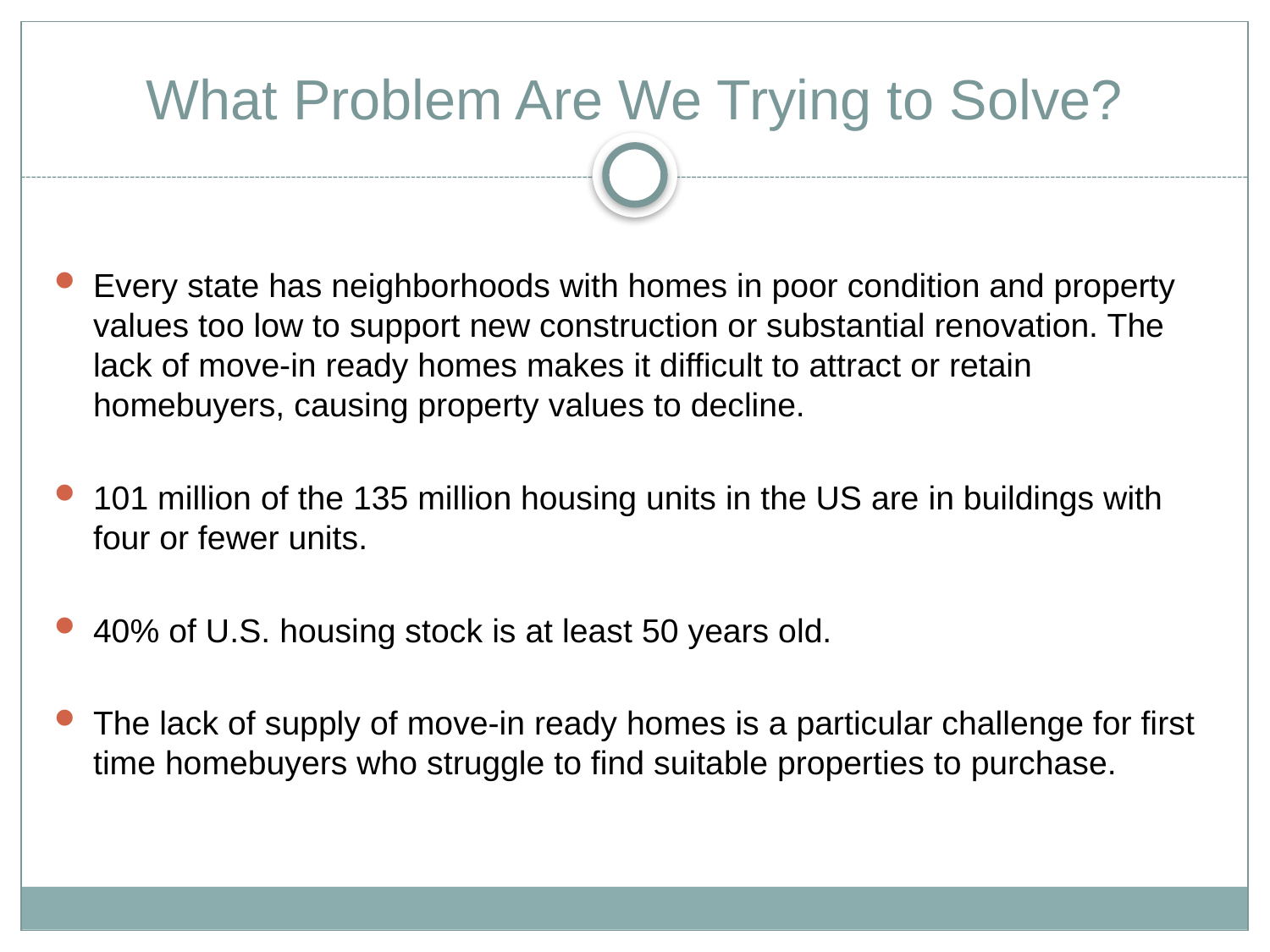

# What Problem Are We Trying to Solve?

Every state has neighborhoods with homes in poor condition and property values too low to support new construction or substantial renovation. The lack of move-in ready homes makes it difficult to attract or retain homebuyers, causing property values to decline.

101 million of the 135 million housing units in the US are in buildings with four or fewer units.

40% of U.S. housing stock is at least 50 years old.

The lack of supply of move-in ready homes is a particular challenge for first time homebuyers who struggle to find suitable properties to purchase.